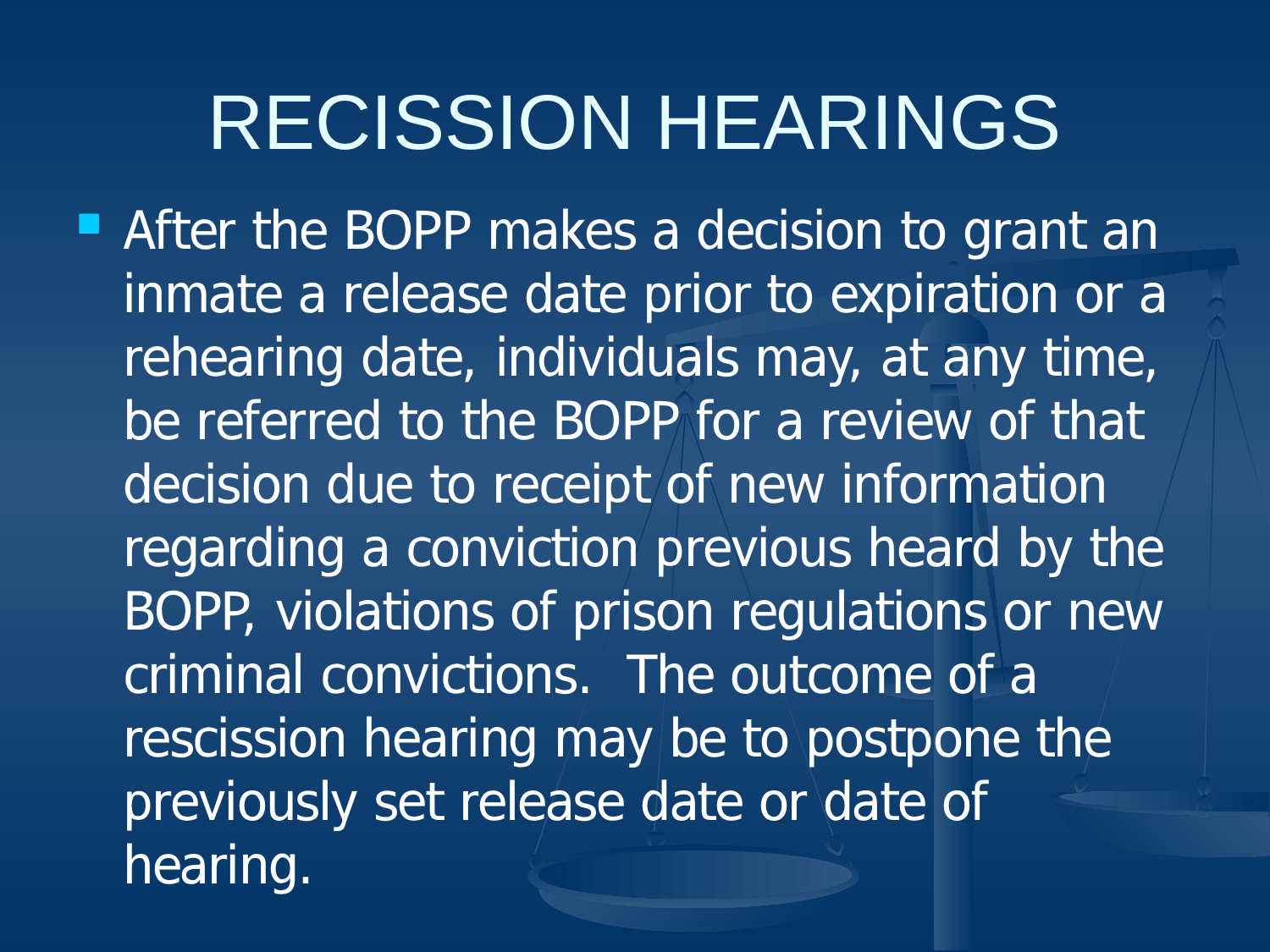

# RECISSION HEARINGS
After the BOPP makes a decision to grant an inmate a release date prior to expiration or a rehearing date, individuals may, at any time, be referred to the BOPP for a review of that decision due to receipt of new information regarding a conviction previous heard by the BOPP, violations of prison regulations or new criminal convictions.  The outcome of a rescission hearing may be to postpone the previously set release date or date of hearing.